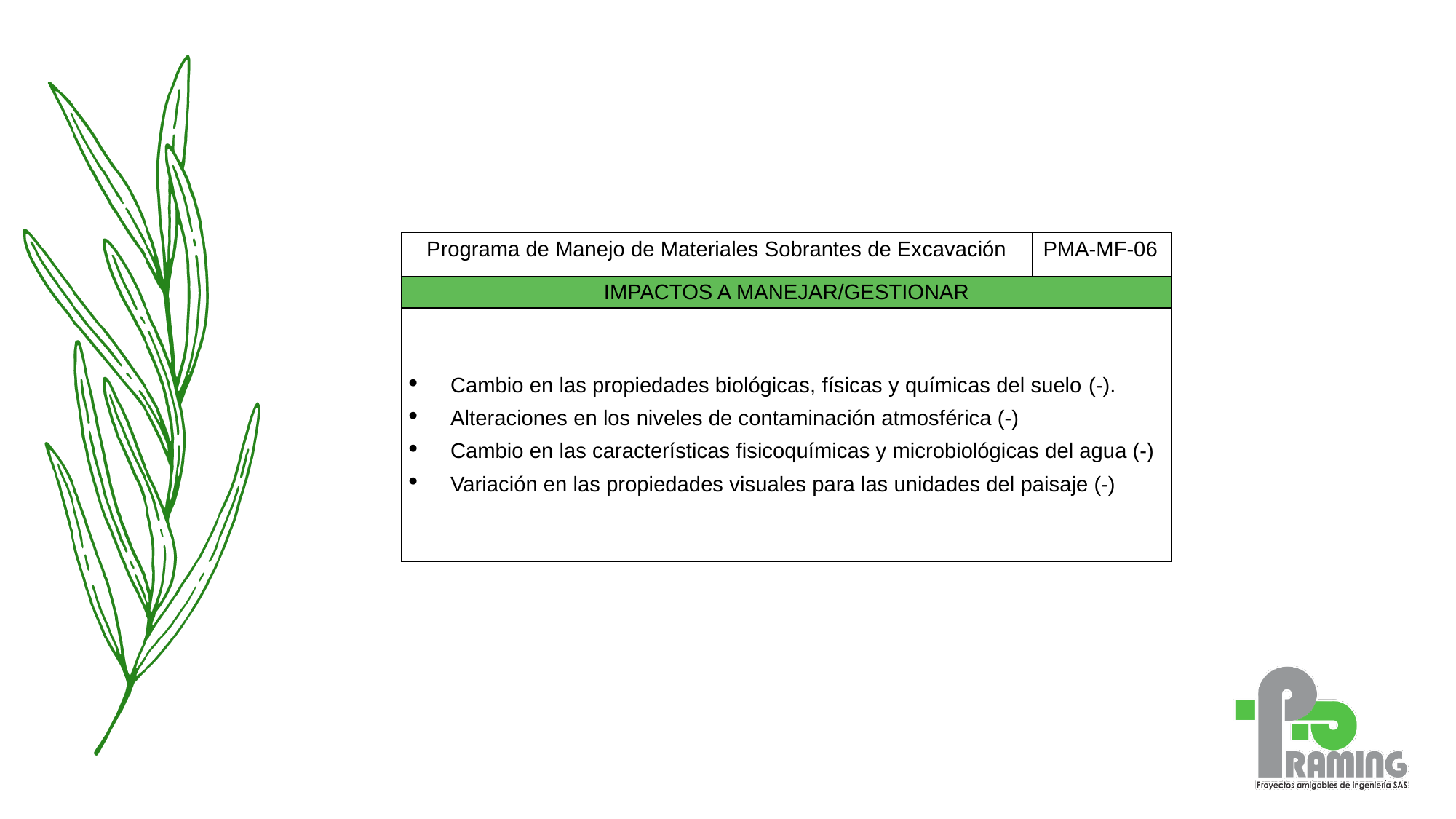

| Programa de Manejo de Materiales Sobrantes de Excavación | PMA-MF-06 |
| --- | --- |
| IMPACTOS A MANEJAR/GESTIONAR |
| --- |
| Cambio en las propiedades biológicas, físicas y químicas del suelo (-). Alteraciones en los niveles de contaminación atmosférica (-) Cambio en las características fisicoquímicas y microbiológicas del agua (-) Variación en las propiedades visuales para las unidades del paisaje (-) |